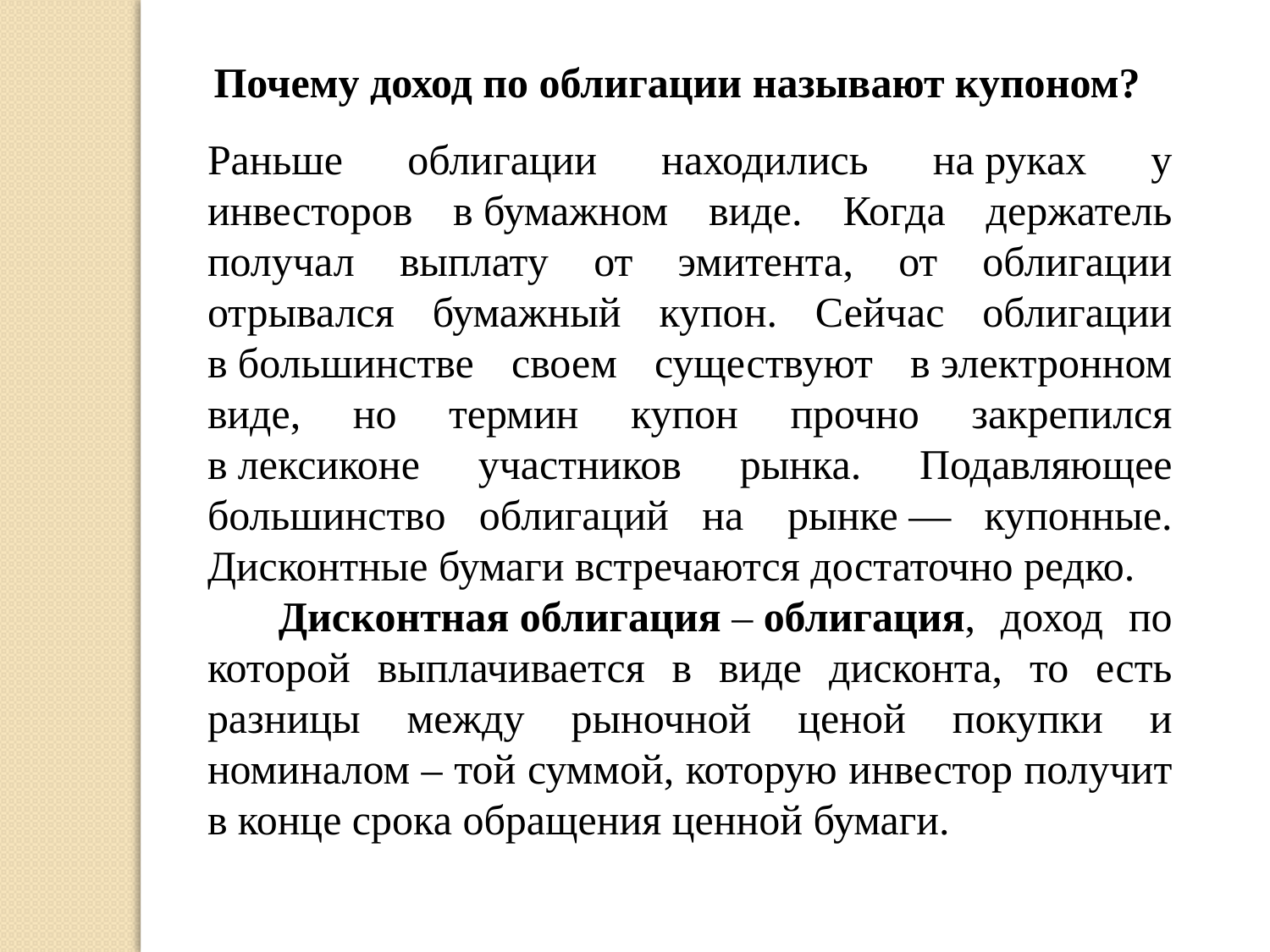

Почему доход по облигации называют купоном?
Раньше облигации находились на руках у инвесторов в бумажном виде. Когда держатель получал выплату от эмитента, от облигации отрывался бумажный купон. Сейчас облигации в большинстве своем существуют в электронном виде, но термин купон прочно закрепился в лексиконе участников рынка. Подавляющее большинство облигаций на  рынке — купонные. Дисконтные бумаги встречаются достаточно редко.
   Дисконтная облигация – облигация, доход по которой выплачивается в виде дисконта, то есть разницы между рыночной ценой покупки и номиналом – той суммой, которую инвестор получит в конце срока обращения ценной бумаги.